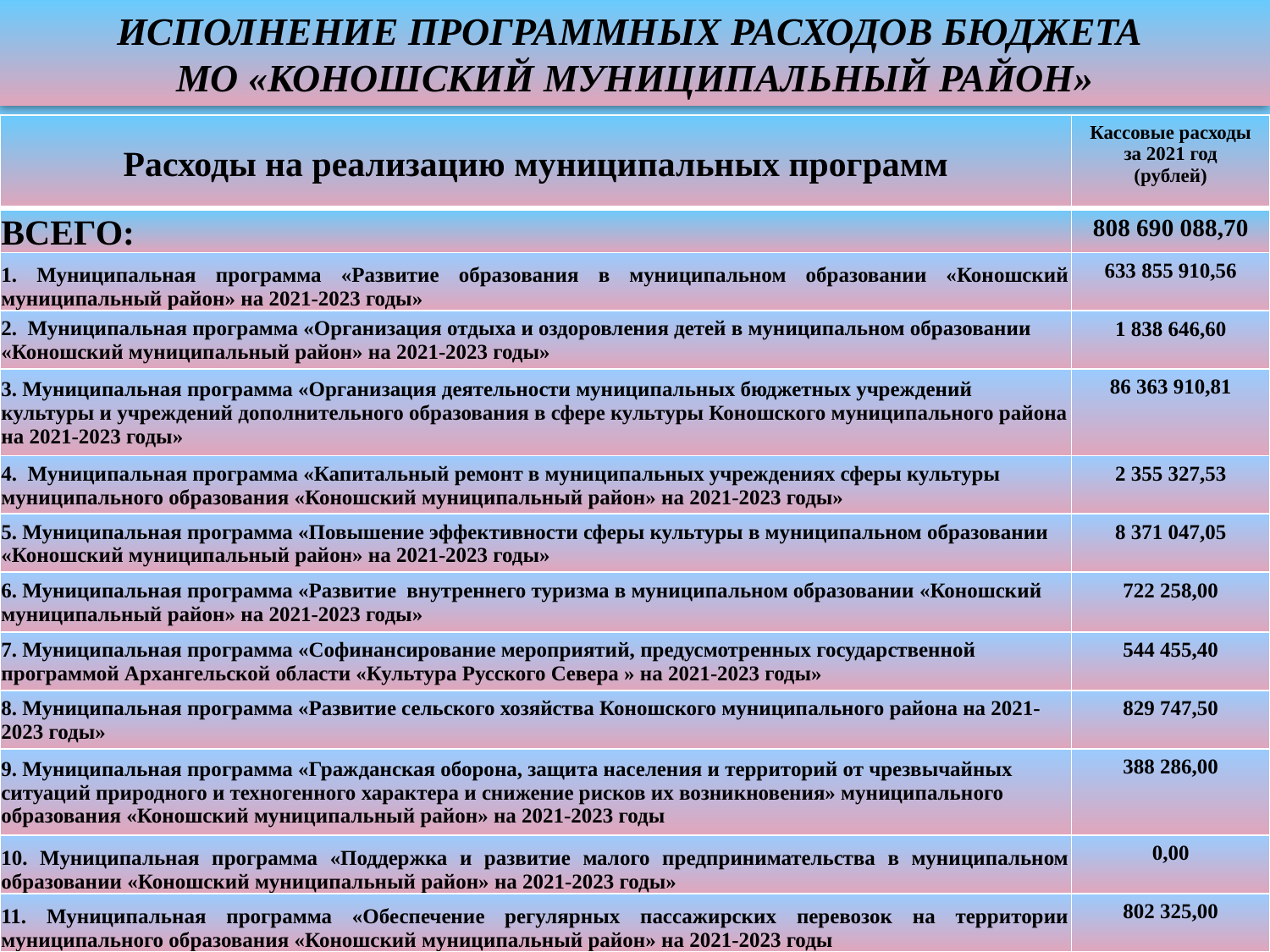

#
ИСПОЛНЕНИЕ ПРОГРАММНЫХ РАСХОДОВ БЮДЖЕТА
МО «КОНОШСКИЙ МУНИЦИПАЛЬНЫЙ РАЙОН»
| Расходы на реализацию муниципальных программ | Кассовые расходы за 2021 год (рублей) |
| --- | --- |
| ВСЕГО: | 808 690 088,70 |
| 1. Муниципальная программа «Развитие образования в муниципальном образовании «Коношский муниципальный район» на 2021-2023 годы» | 633 855 910,56 |
| 2. Муниципальная программа «Организация отдыха и оздоровления детей в муниципальном образовании «Коношский муниципальный район» на 2021-2023 годы» | 1 838 646,60 |
| 3. Муниципальная программа «Организация деятельности муниципальных бюджетных учреждений культуры и учреждений дополнительного образования в сфере культуры Коношского муниципального района на 2021-2023 годы» | 86 363 910,81 |
| 4. Муниципальная программа «Капитальный ремонт в муниципальных учреждениях сферы культуры муниципального образования «Коношский муниципальный район» на 2021-2023 годы» | 2 355 327,53 |
| 5. Муниципальная программа «Повышение эффективности сферы культуры в муниципальном образовании «Коношский муниципальный район» на 2021-2023 годы» | 8 371 047,05 |
| 6. Муниципальная программа «Развитие внутреннего туризма в муниципальном образовании «Коношский муниципальный район» на 2021-2023 годы» | 722 258,00 |
| 7. Муниципальная программа «Софинансирование мероприятий, предусмотренных государственной программой Архангельской области «Культура Русского Севера » на 2021-2023 годы» | 544 455,40 |
| 8. Муниципальная программа «Развитие сельского хозяйства Коношского муниципального района на 2021-2023 годы» | 829 747,50 |
| 9. Муниципальная программа «Гражданская оборона, защита населения и территорий от чрезвычайных ситуаций природного и техногенного характера и снижение рисков их возникновения» муниципального образования «Коношский муниципальный район» на 2021-2023 годы | 388 286,00 |
| 10. Муниципальная программа «Поддержка и развитие малого предпринимательства в муниципальном образовании «Коношский муниципальный район» на 2021-2023 годы» | 0,00 |
| 11. Муниципальная программа «Обеспечение регулярных пассажирских перевозок на территории муниципального образования «Коношский муниципальный район» на 2021-2023 годы | 802 325,00 |